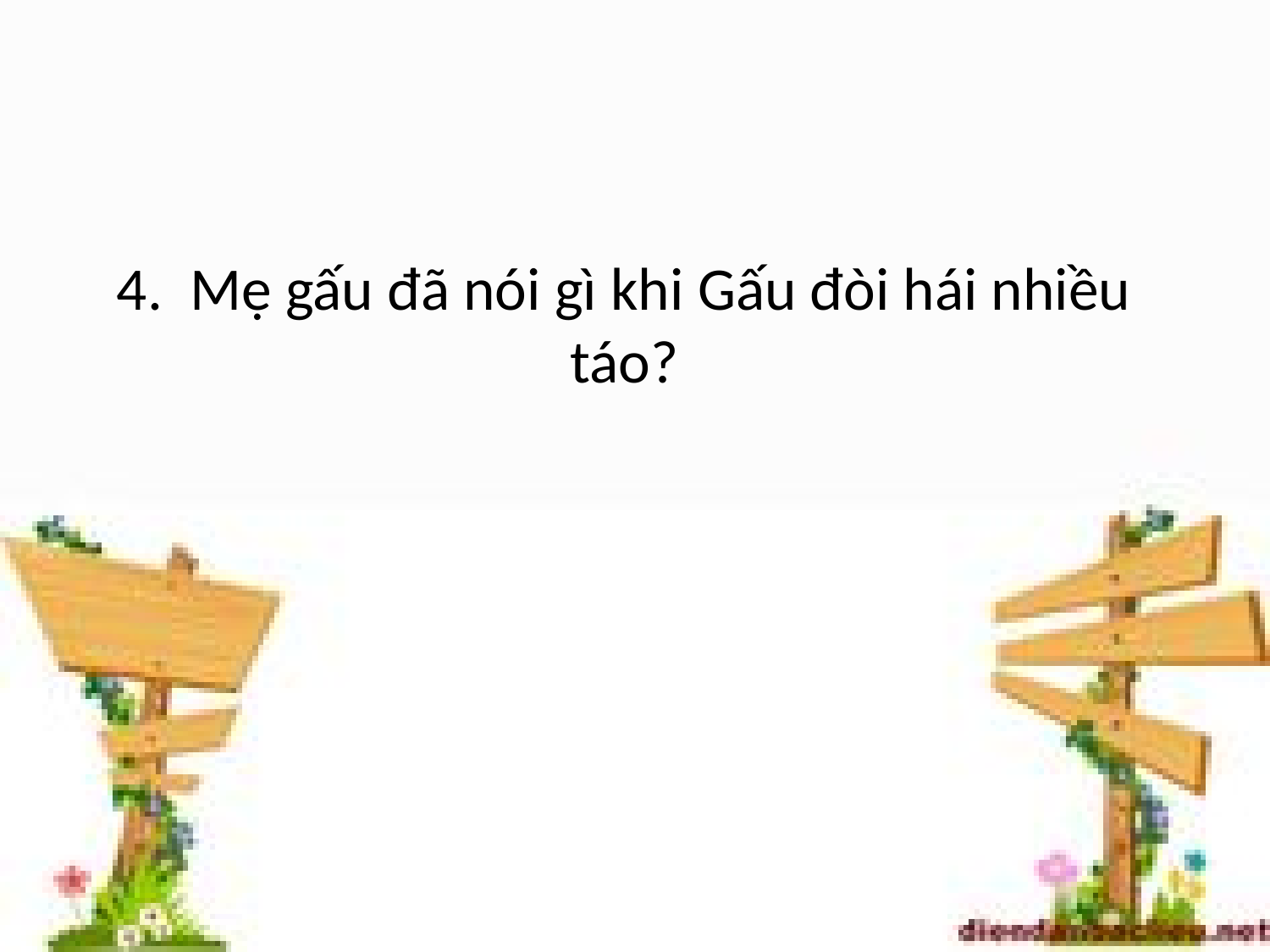

# 4.  Mẹ gấu đã nói gì khi Gấu đòi hái nhiều táo?